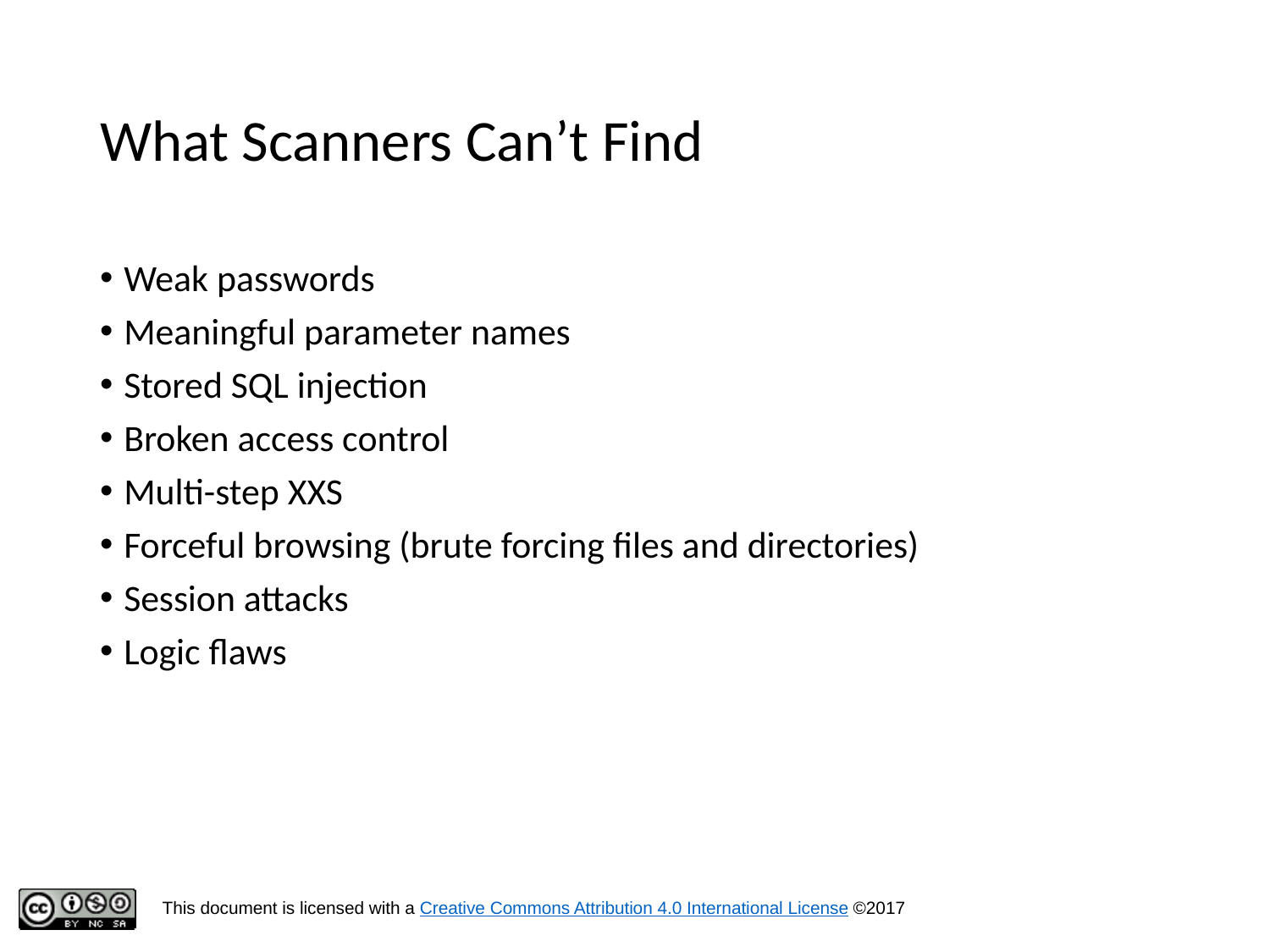

# What Scanners Can’t Find
Weak passwords
Meaningful parameter names
Stored SQL injection
Broken access control
Multi-step XXS
Forceful browsing (brute forcing files and directories)
Session attacks
Logic flaws